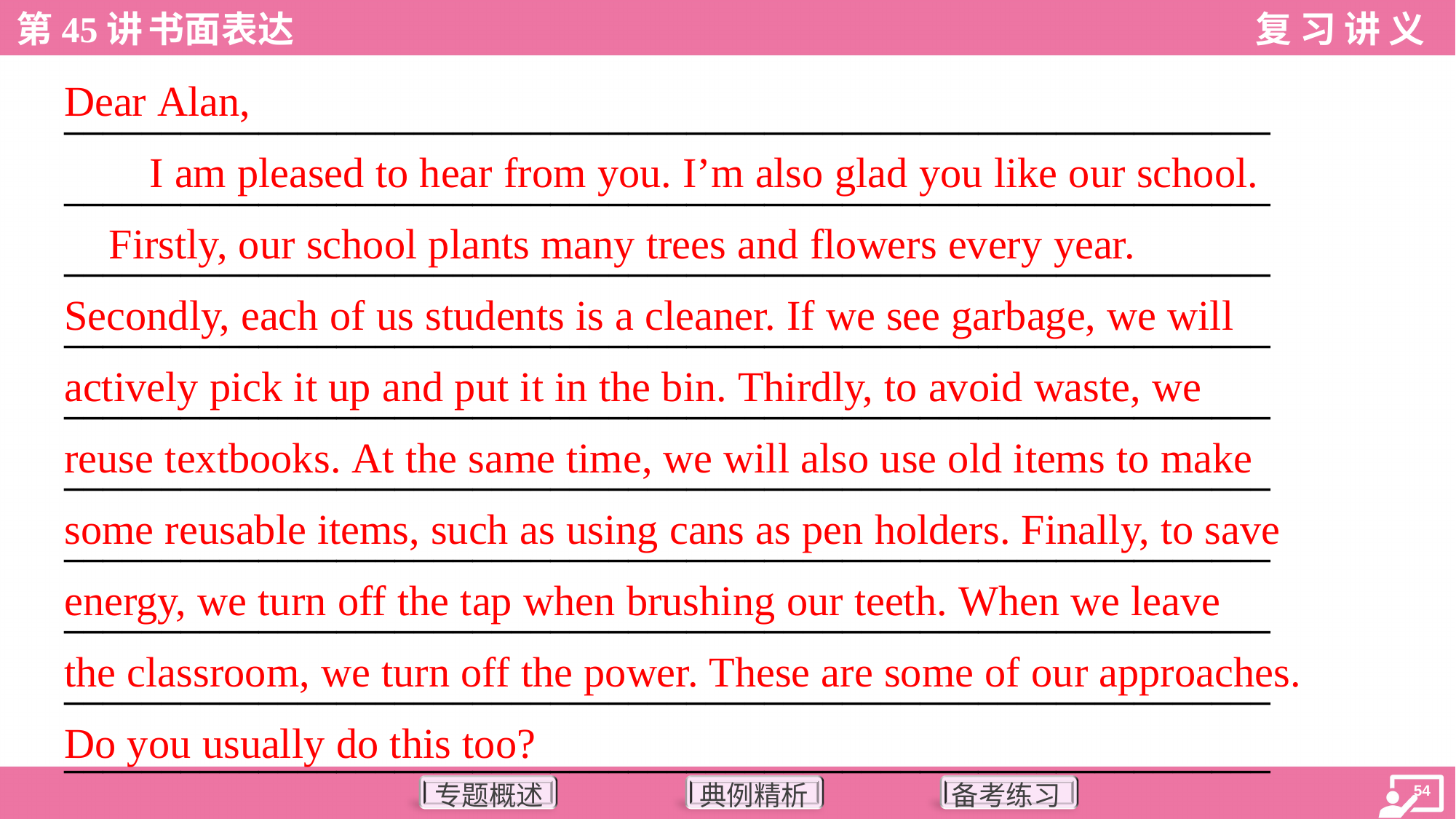

Dear Alan,
        I am pleased to hear from you. I’m also glad you like our school.
    Firstly, our school plants many trees and flowers every year.
Secondly, each of us students is a cleaner. If we see garbage, we will
actively pick it up and put it in the bin. Thirdly, to avoid waste, we
reuse textbooks. At the same time, we will also use old items to make
some reusable items, such as using cans as pen holders. Finally, to save
energy, we turn off the tap when brushing our teeth. When we leave
the classroom, we turn off the power. These are some of our approaches.
Do you usually do this too?
______________________________________________________________
______________________________________________________________
______________________________________________________________
______________________________________________________________
______________________________________________________________
______________________________________________________________
______________________________________________________________
______________________________________________________________
______________________________________________________________
______________________________________________________________